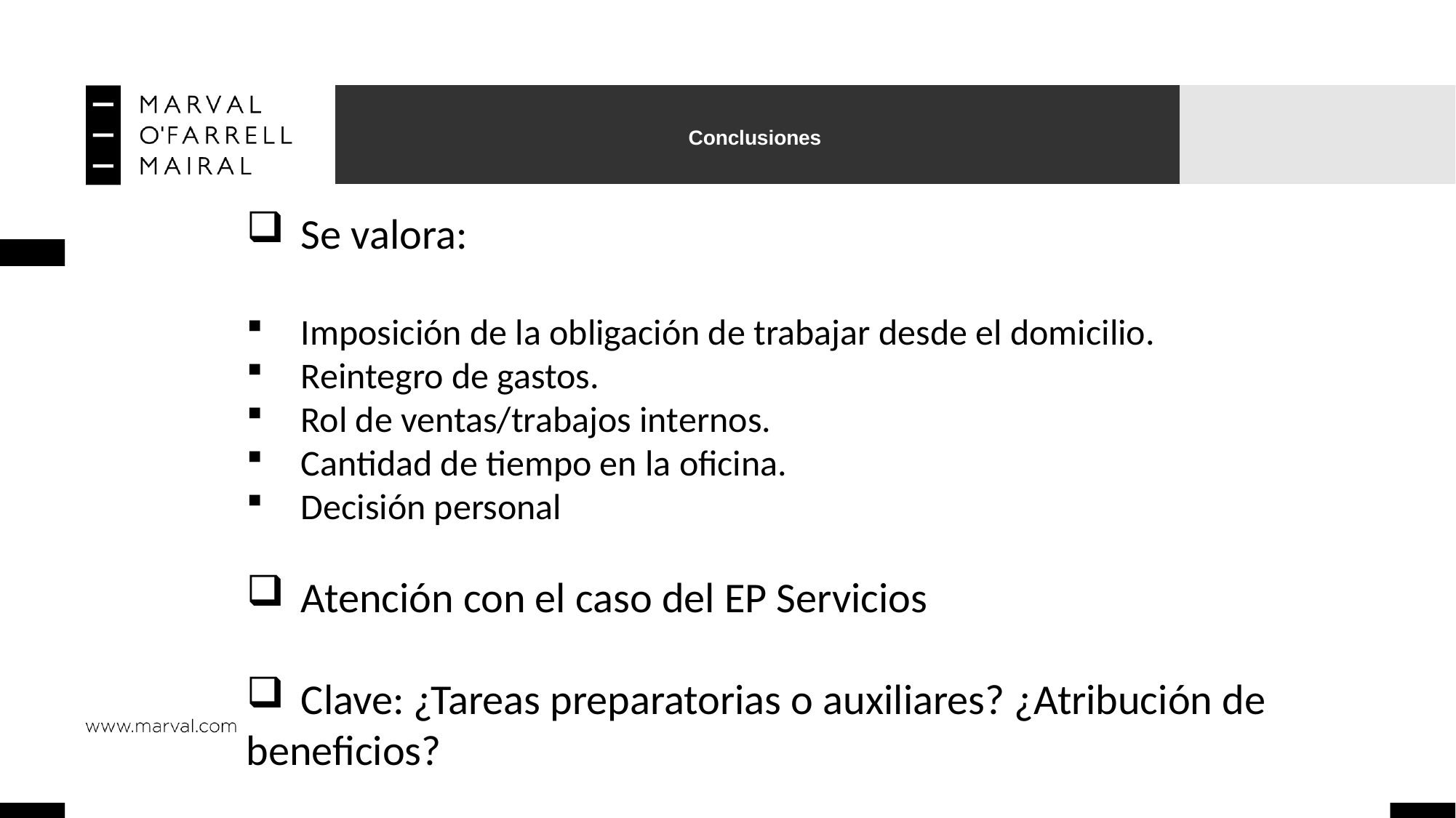

# Conclusiones
Se valora:

Imposición de la obligación de trabajar desde el domicilio.
Reintegro de gastos.
Rol de ventas/trabajos internos.
Cantidad de tiempo en la oficina.
Decisión personal

Atención con el caso del EP Servicios

Clave: ¿Tareas preparatorias o auxiliares? ¿Atribución de
beneficios?